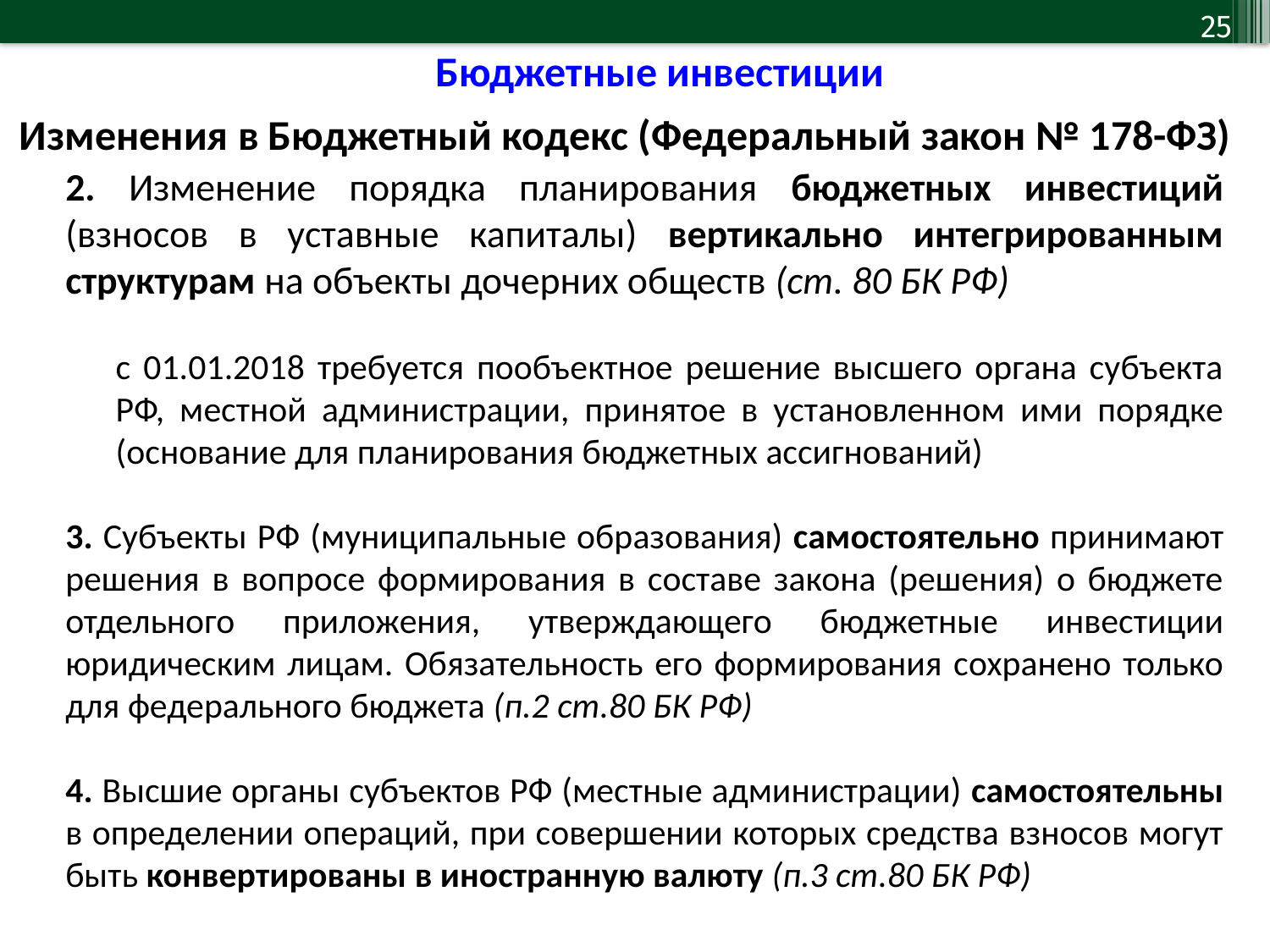

Бюджетные инвестиции
Изменения в Бюджетный кодекс (Федеральный закон № 178-ФЗ)
2. Изменение порядка планирования бюджетных инвестиций (взносов в уставные капиталы) вертикально интегрированным структурам на объекты дочерних обществ (ст. 80 БК РФ)

с 01.01.2018 требуется пообъектное решение высшего органа субъекта РФ, местной администрации, принятое в установленном ими порядке (основание для планирования бюджетных ассигнований)

3. Субъекты РФ (муниципальные образования) самостоятельно принимают решения в вопросе формирования в составе закона (решения) о бюджете отдельного приложения, утверждающего бюджетные инвестиции юридическим лицам. Обязательность его формирования сохранено только для федерального бюджета (п.2 ст.80 БК РФ)

4. Высшие органы субъектов РФ (местные администрации) самостоятельны в определении операций, при совершении которых средства взносов могут быть конвертированы в иностранную валюту (п.3 ст.80 БК РФ)